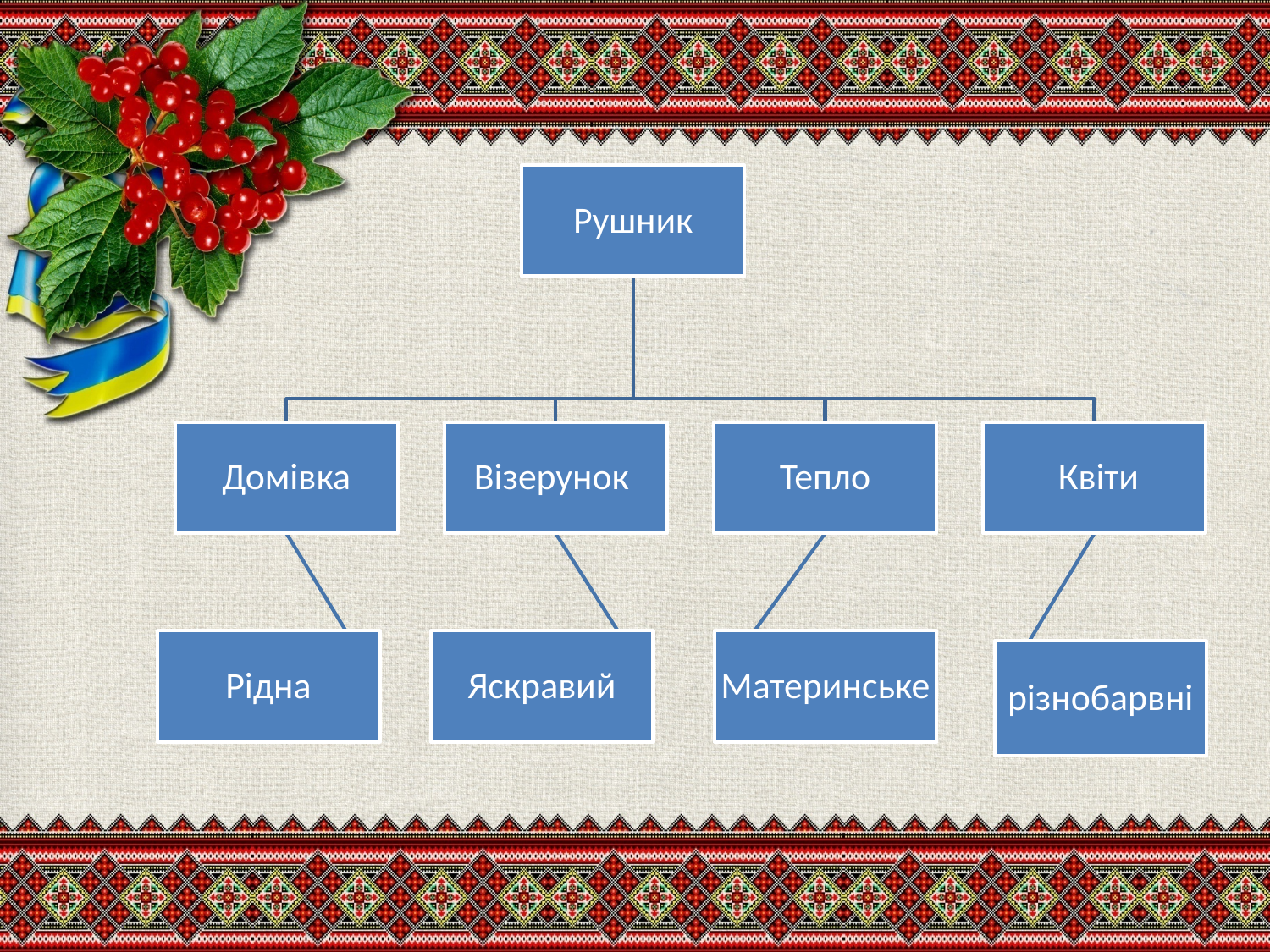

Рушник
Домівка
Рідна
Візерунок
Яскравий
Тепло
Материнське
 Квіти
різнобарвні